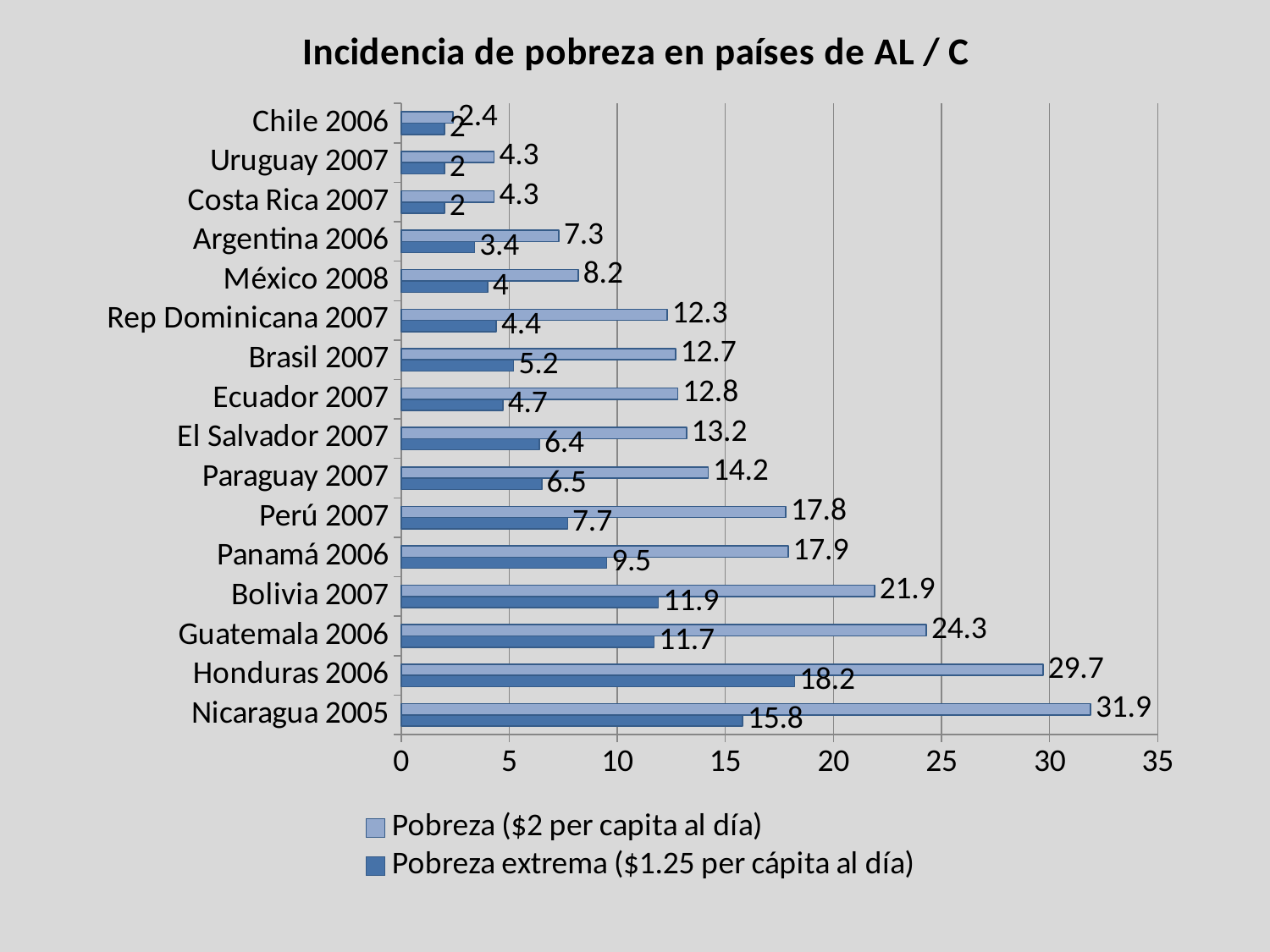

### Chart: Incidencia de pobreza en países de AL / C

| Category | Pobreza extrema ($1.25 per cápita al día) | Pobreza ($2 per capita al día) |
|---|---|---|
| Nicaragua 2005 | 15.8 | 31.9 |
| Honduras 2006 | 18.2 | 29.7 |
| Guatemala 2006 | 11.7 | 24.3 |
| Bolivia 2007 | 11.9 | 21.9 |
| Panamá 2006 | 9.5 | 17.9 |
| Perú 2007 | 7.7 | 17.8 |
| Paraguay 2007 | 6.5 | 14.2 |
| El Salvador 2007 | 6.4 | 13.2 |
| Ecuador 2007 | 4.7 | 12.8 |
| Brasil 2007 | 5.2 | 12.7 |
| Rep Dominicana 2007 | 4.4 | 12.3 |
| México 2008 | 4.0 | 8.2 |
| Argentina 2006 | 3.4 | 7.3 |
| Costa Rica 2007 | 2.0 | 4.3 |
| Uruguay 2007 | 2.0 | 4.3 |
| Chile 2006 | 2.0 | 2.4 |